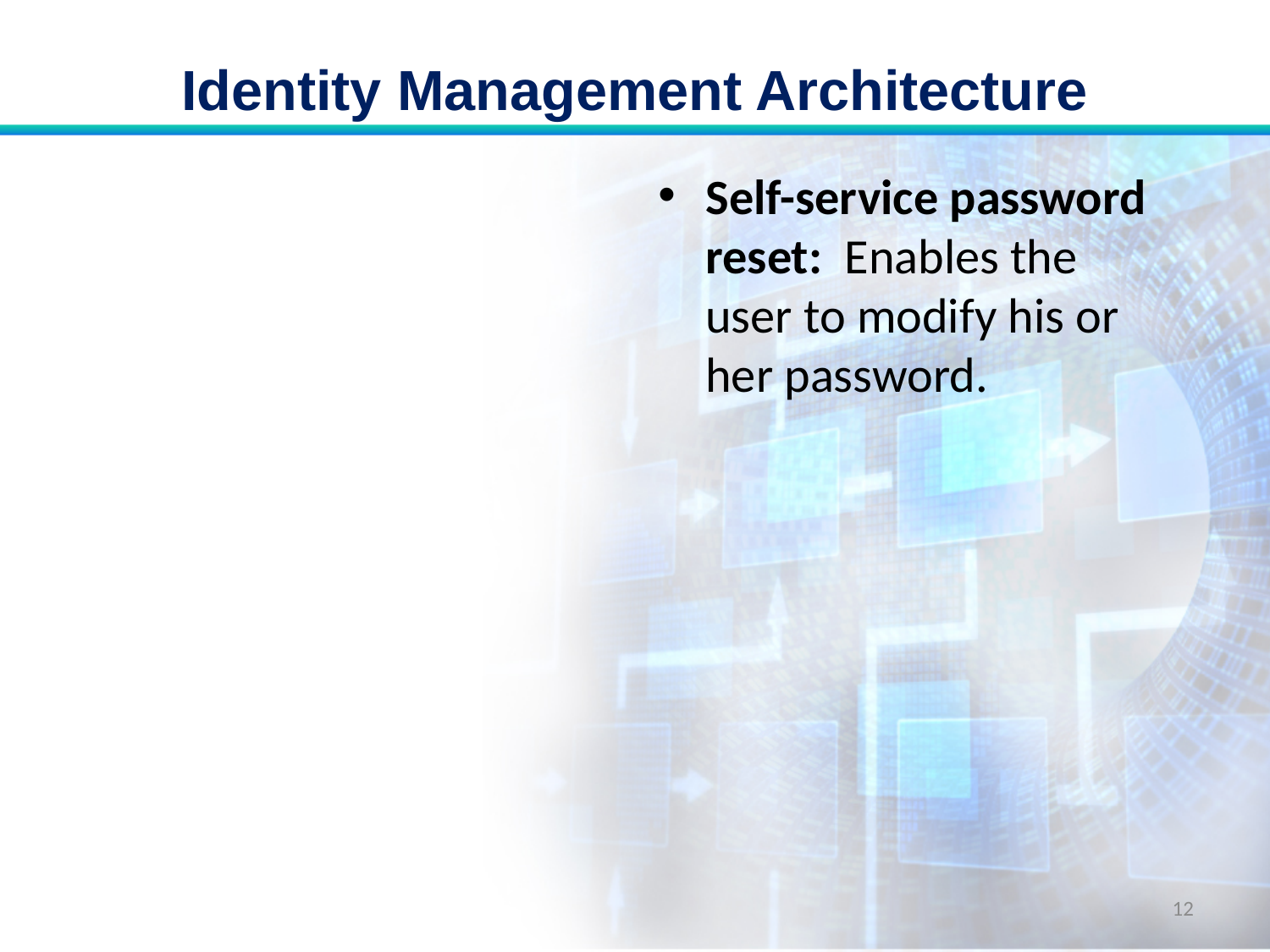

# Identity Management Architecture
Self-service password reset:  Enables the user to modify his or her password.

12